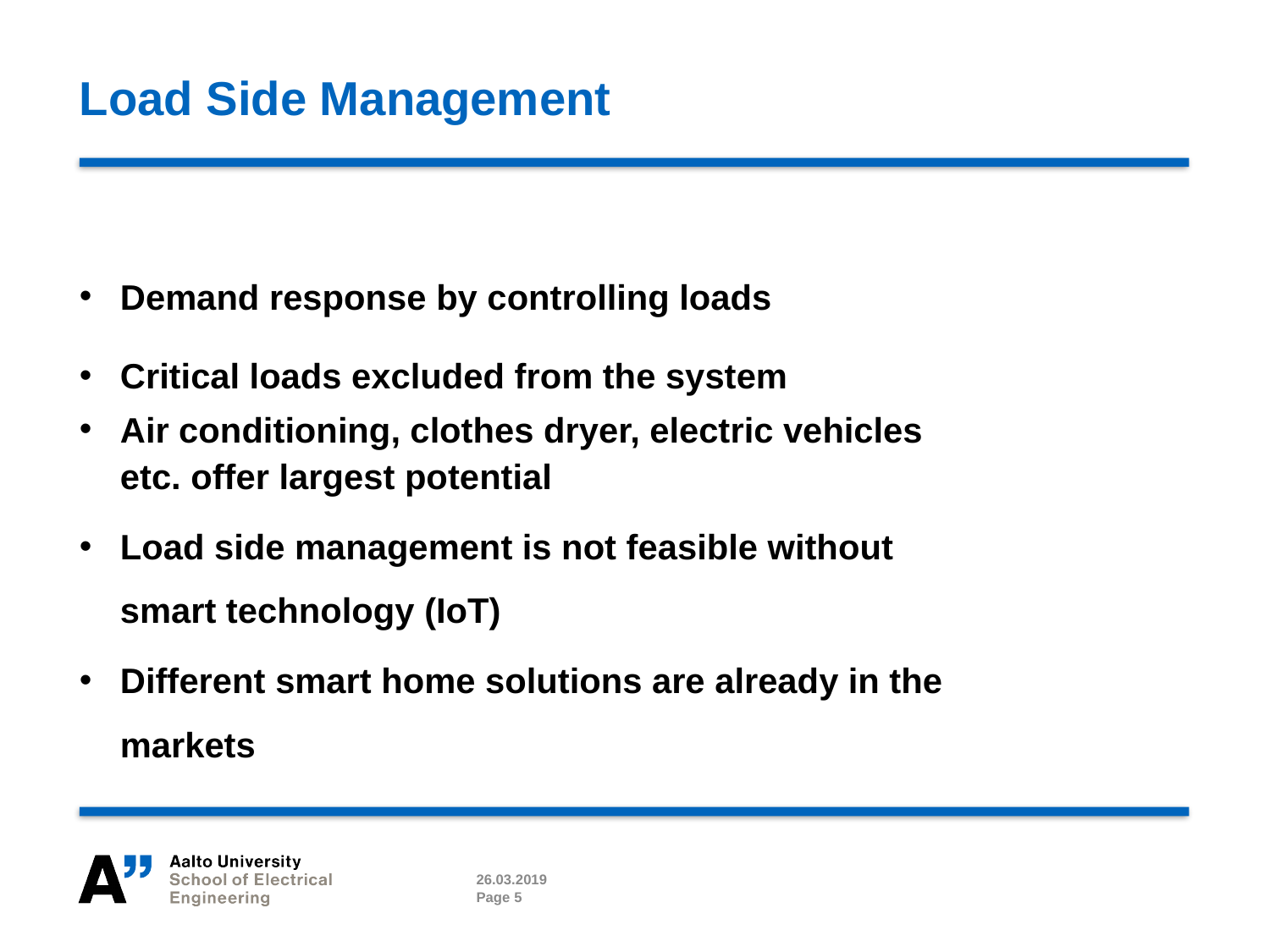

# Load Side Management

Demand response by controlling loads
Critical loads excluded from the system
Air conditioning, clothes dryer, electric vehicles etc. offer largest potential
Load side management is not feasible without smart technology (IoT)
Different smart home solutions are already in the markets

26.03.2019
Page 5